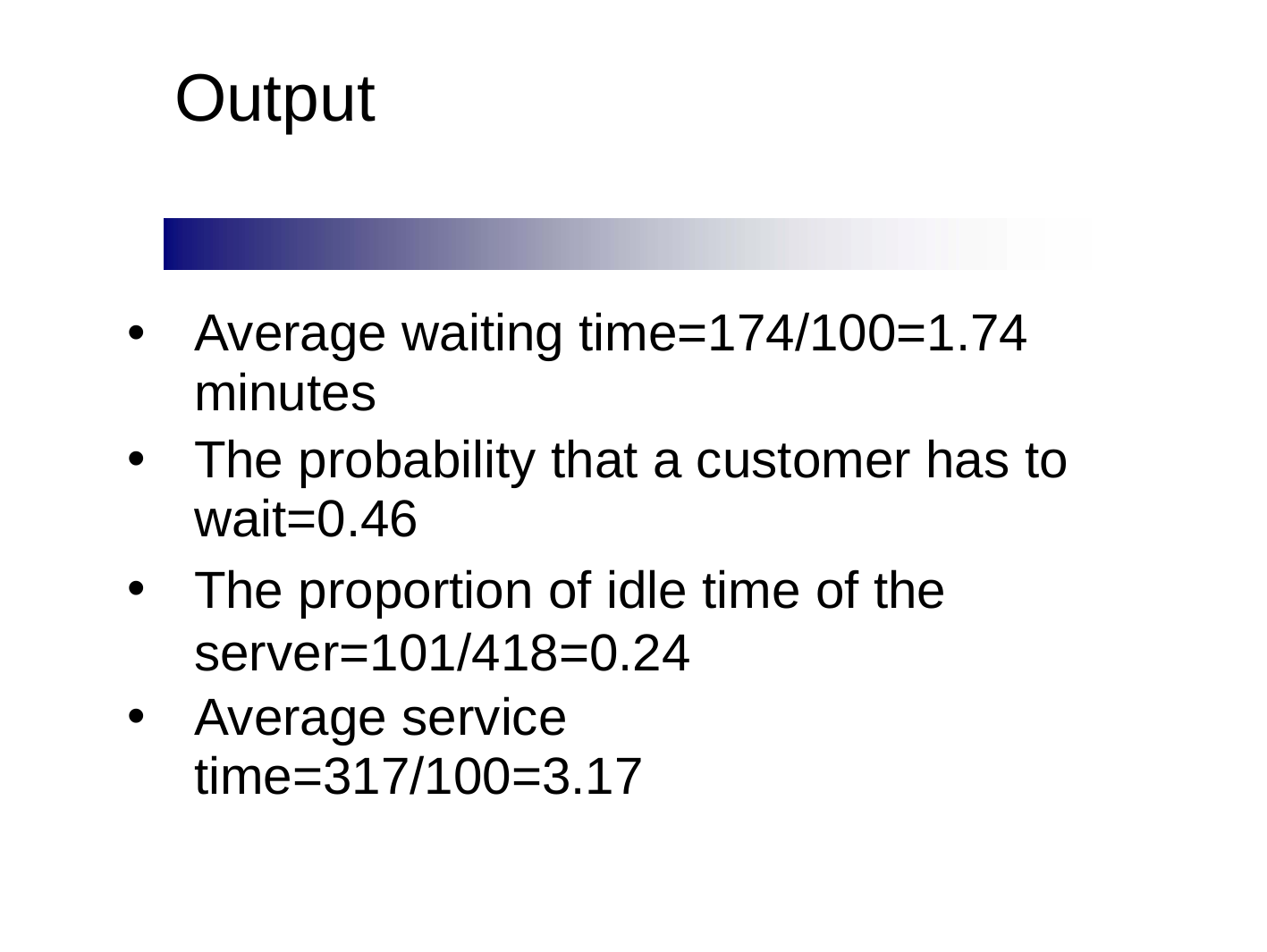

Output

Average waiting time=174/100=1.74 minutes
The probability that a customer has to wait=0.46
The proportion of idle time of the server=101/418=0.24
Average service time=317/100=3.17